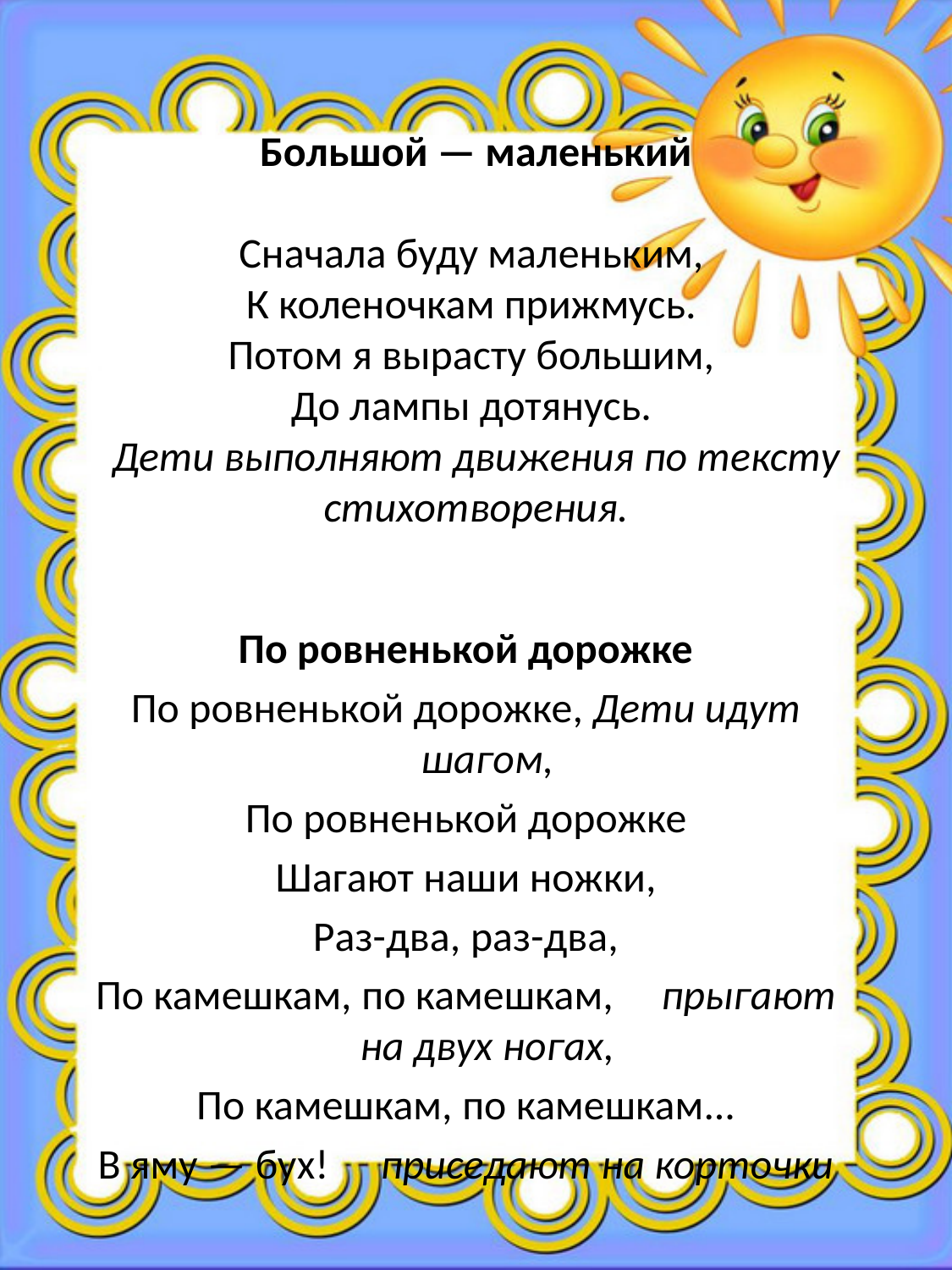

# Большой — маленький   Сначала буду маленьким, К коленочкам прижмусь. Потом я вырасту большим, До лампы дотянусь. Дети выполняют движения по тексту стихотворения.
По ровненькой дорожке
По ровненькой дорожке, Дети идут шагом,
По ровненькой дорожке
Шагают наши ножки,
Раз-два, раз-два,
По камешкам, по камешкам,     прыгают на двух ногах,
По камешкам, по камешкам...
В яму — бух!	приседают на корточки